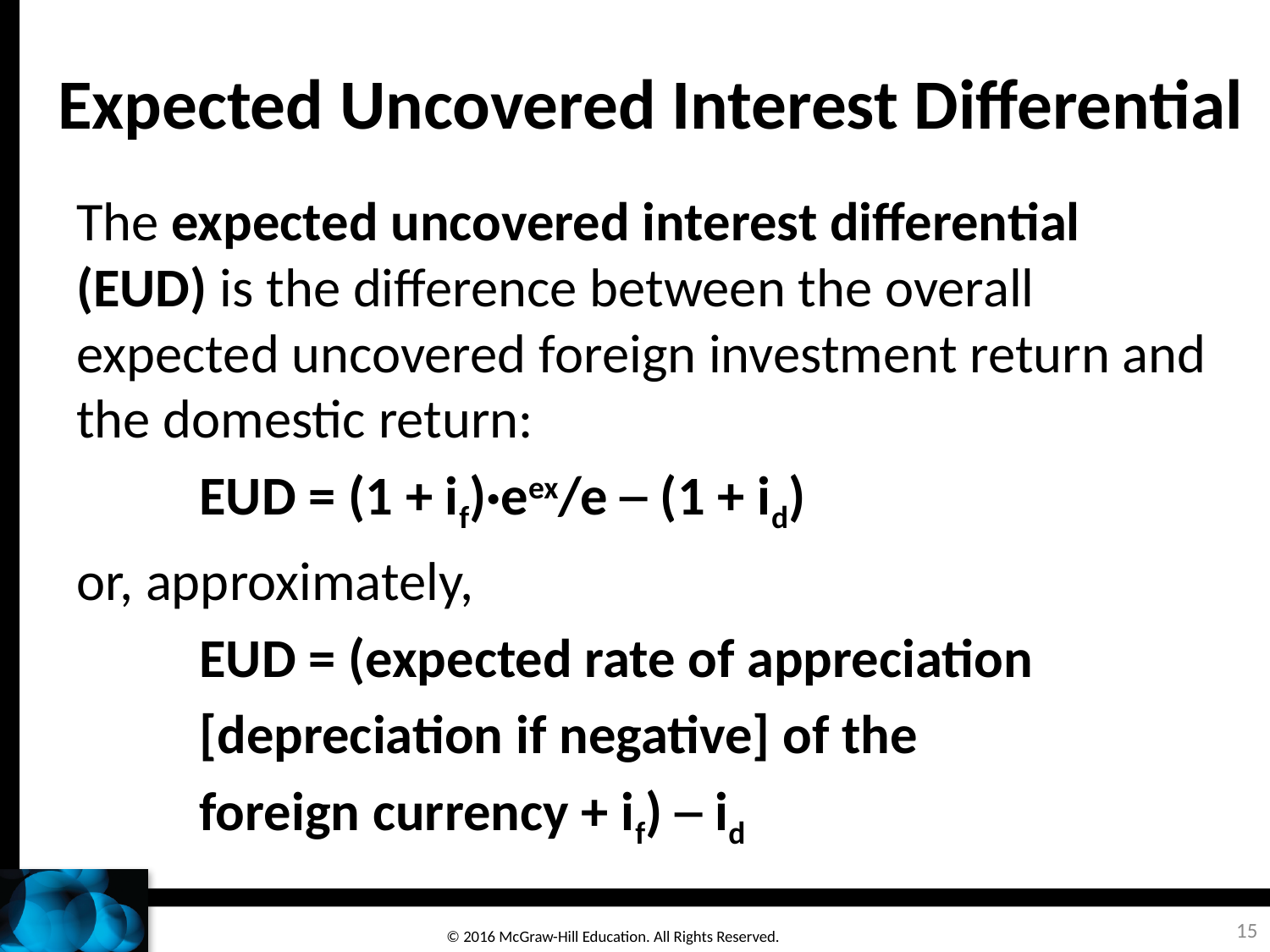

# Expected Uncovered Interest Differential
The expected uncovered interest differential (EUD) is the difference between the overall expected uncovered foreign investment return and the domestic return:
	EUD = (1 + if)·eex/e ─ (1 + id)
or, approximately,
	EUD = (expected rate of appreciation
			[depreciation if negative] of the
			foreign currency + if) ─ id

15
© 2016 McGraw-Hill Education. All Rights Reserved.